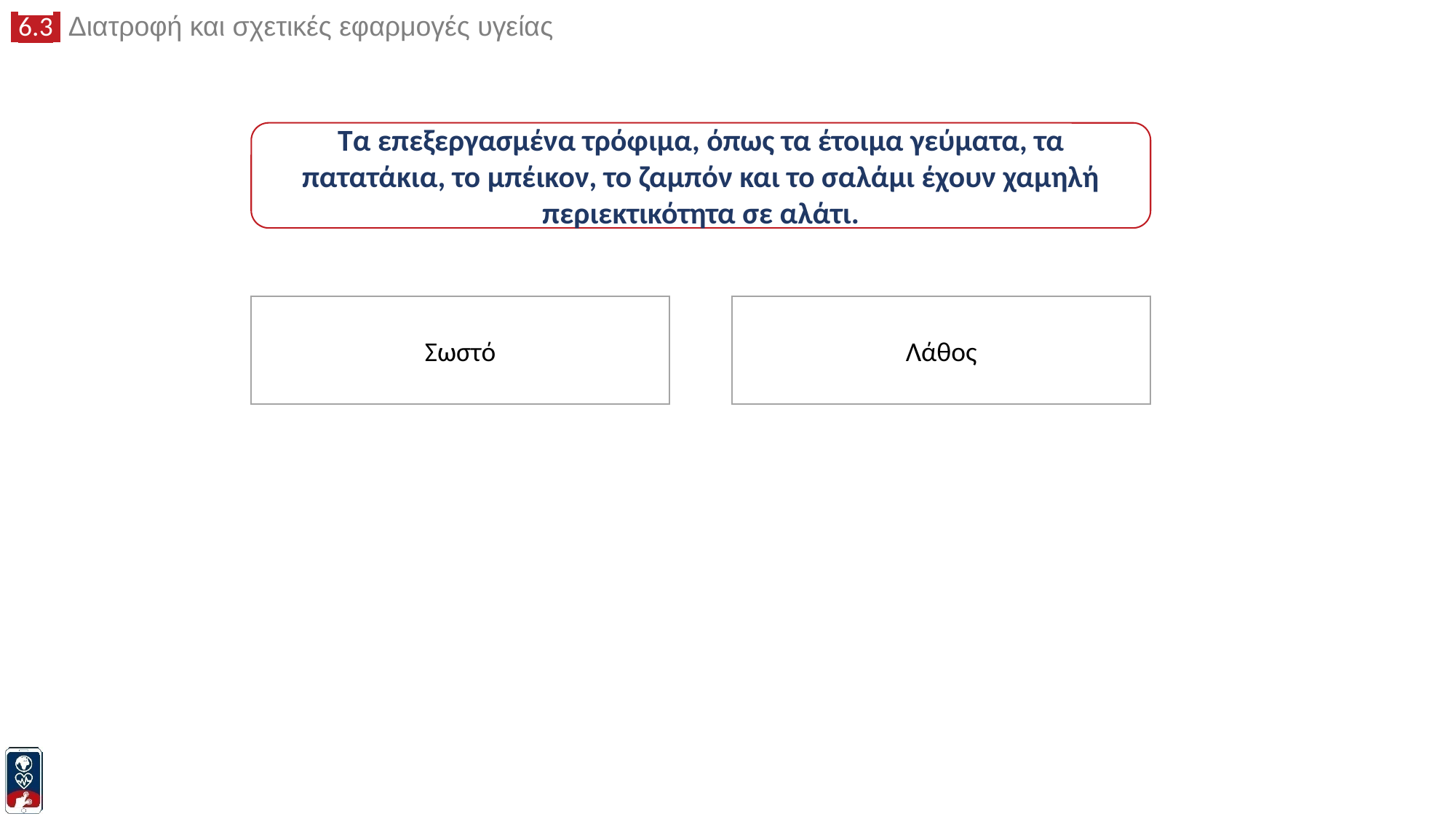

Τα επεξεργασμένα τρόφιμα, όπως τα έτοιμα γεύματα, τα πατατάκια, το μπέικον, το ζαμπόν και το σαλάμι έχουν χαμηλή περιεκτικότητα σε αλάτι.
Λάθος
Σωστό